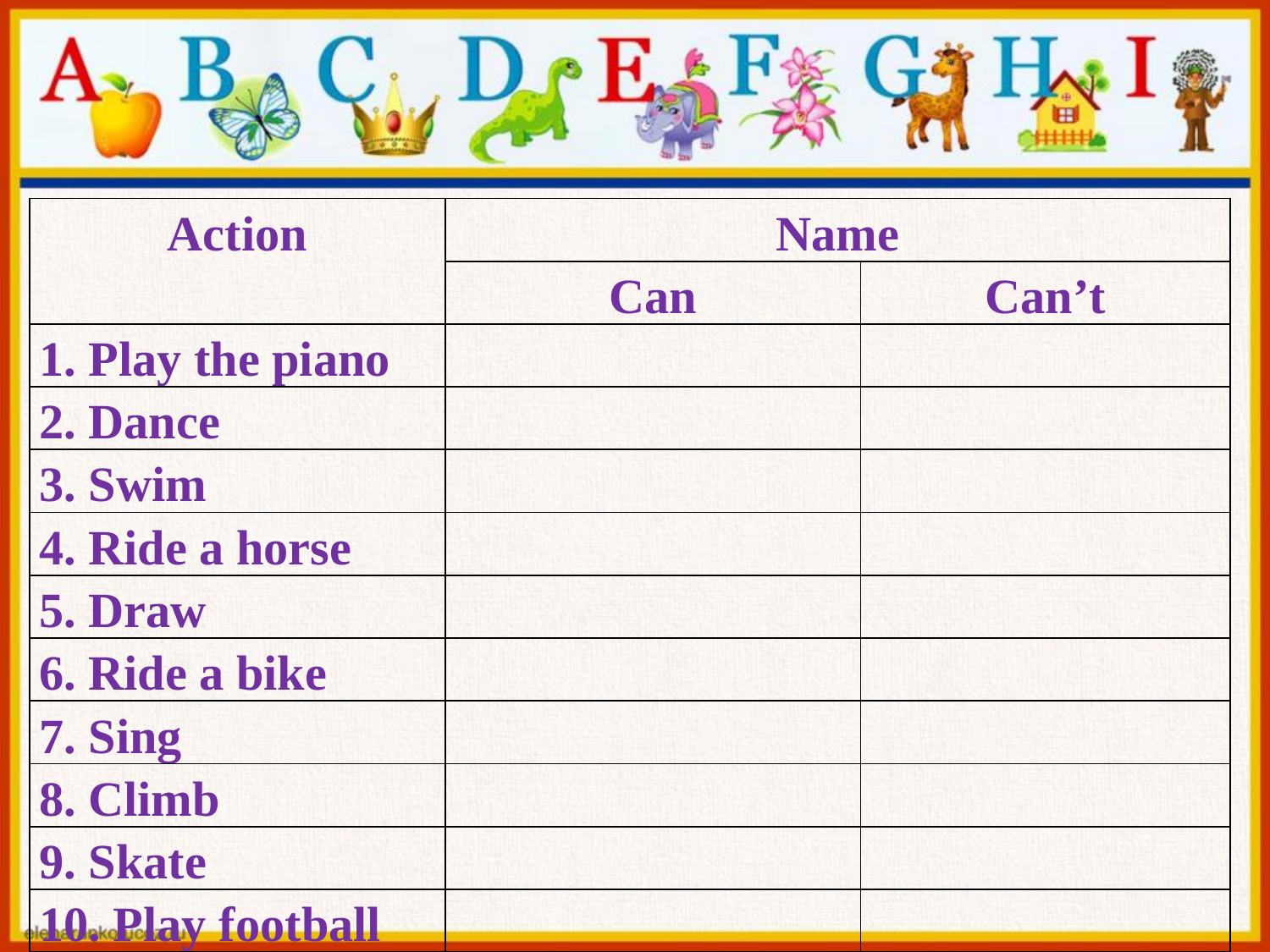

| Action | Name |  |
| --- | --- | --- |
|  | Can | Can’t |
| 1. Play the piano |  |  |
| 2. Dance |  |  |
| 3. Swim |  |  |
| 4. Ride a horse |  |  |
| 5. Draw |  |  |
| 6. Ride a bike |  |  |
| 7. Sing |  |  |
| 8. Climb |  |  |
| 9. Skate |  |  |
| 10. Play football |  |  |